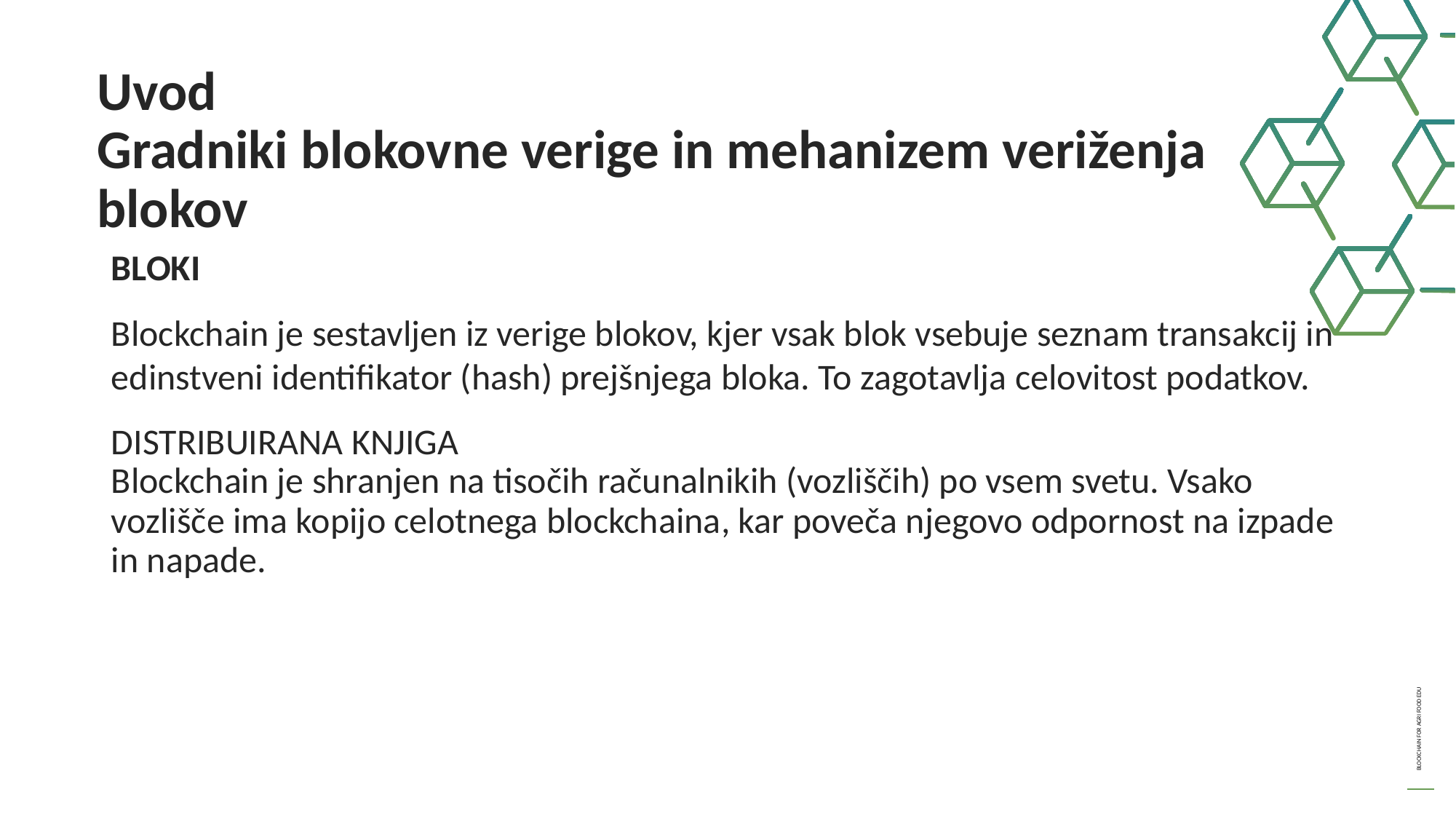

Uvod
Gradniki blokovne verige in mehanizem veriženja blokov
BLOKI
Blockchain je sestavljen iz verige blokov, kjer vsak blok vsebuje seznam transakcij in edinstveni identifikator (hash) prejšnjega bloka. To zagotavlja celovitost podatkov.
DISTRIBUIRANA KNJIGA
Blockchain je shranjen na tisočih računalnikih (vozliščih) po vsem svetu. Vsako vozlišče ima kopijo celotnega blockchaina, kar poveča njegovo odpornost na izpade in napade.